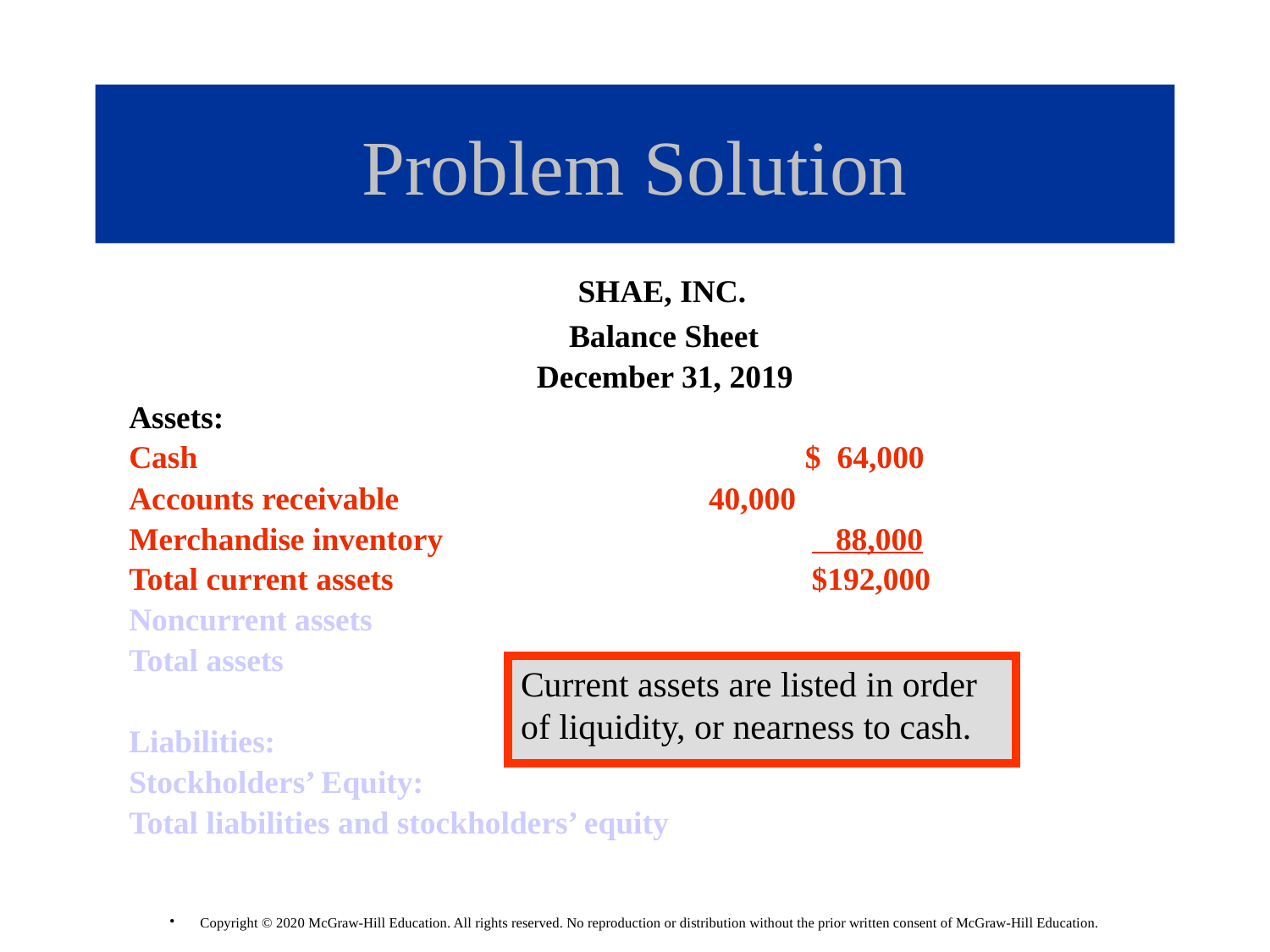

# Problem Solution
			            SHAE, INC.
		                                 Balance Sheet
		                             December 31, 2019
Assets:
Cash 				               $  64,000
Accounts receivable 			   40,000
Merchandise inventory			   88,000
Total current assets 				$192,000
Noncurrent assets
Total assets

Liabilities:
Stockholders’ Equity:
Total liabilities and stockholders’ equity

Current assets are listed in order of liquidity, or nearness to cash.